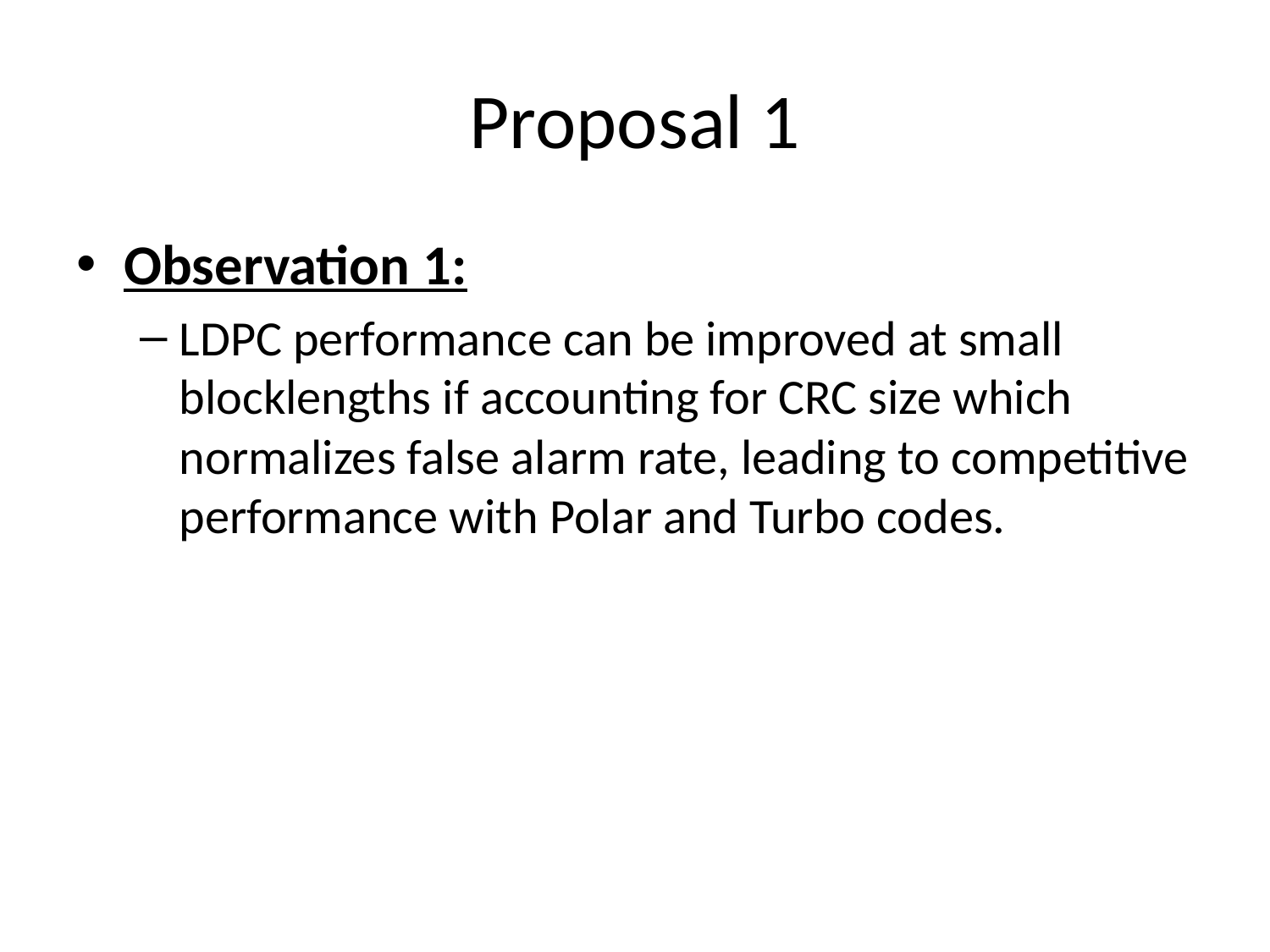

# Proposal 1
Observation 1:
LDPC performance can be improved at small blocklengths if accounting for CRC size which normalizes false alarm rate, leading to competitive performance with Polar and Turbo codes.